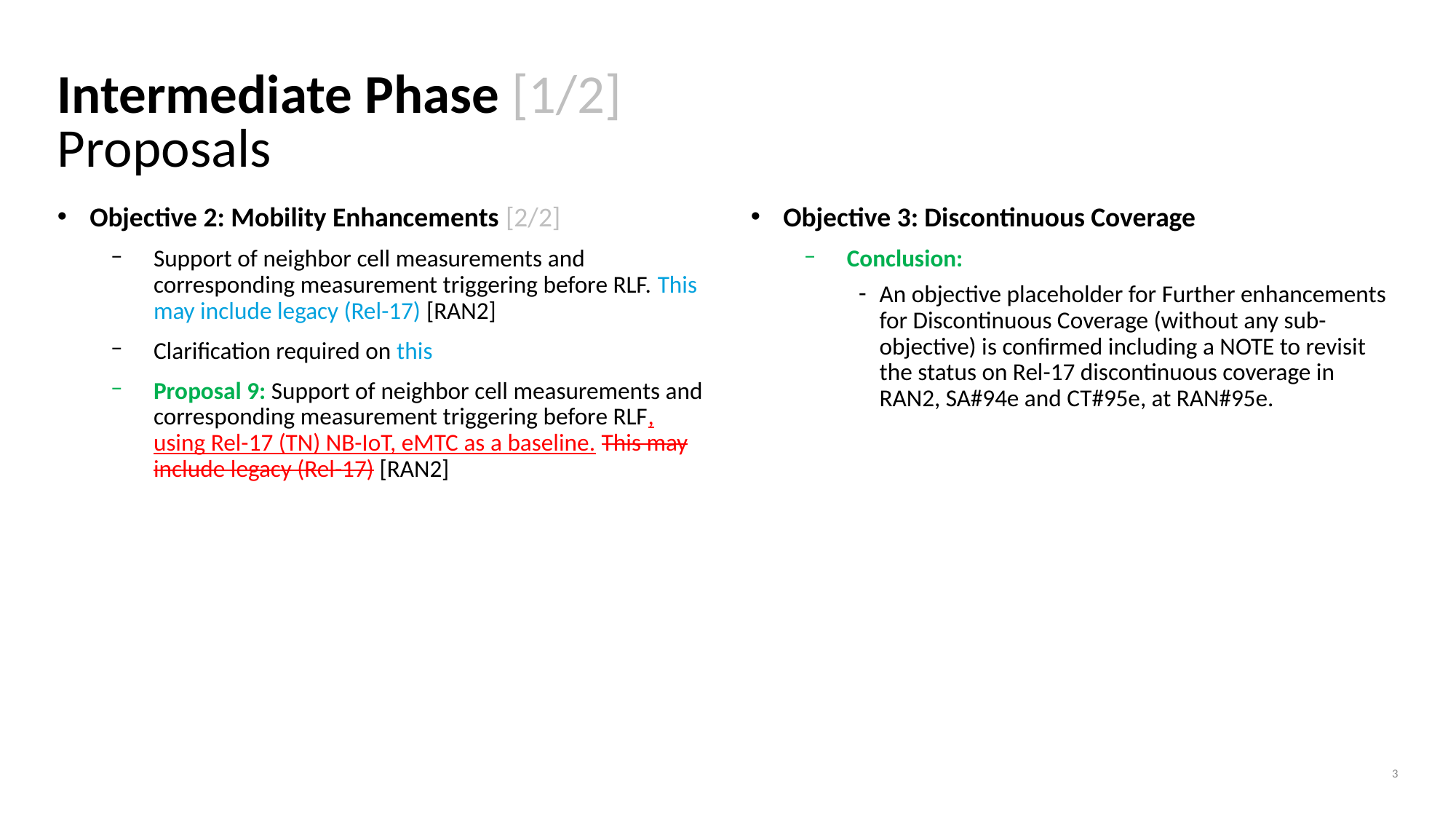

# Intermediate Phase [1/2] Proposals
Objective 3: Discontinuous Coverage
Conclusion:
An objective placeholder for Further enhancements for Discontinuous Coverage (without any sub-objective) is confirmed including a NOTE to revisit the status on Rel-17 discontinuous coverage in RAN2, SA#94e and CT#95e, at RAN#95e.

Objective 2: Mobility Enhancements [2/2]
Support of neighbor cell measurements and corresponding measurement triggering before RLF. This may include legacy (Rel-17) [RAN2]
Clarification required on this
Proposal 9: Support of neighbor cell measurements and corresponding measurement triggering before RLF, using Rel-17 (TN) NB-IoT, eMTC as a baseline. This may include legacy (Rel-17) [RAN2]

3